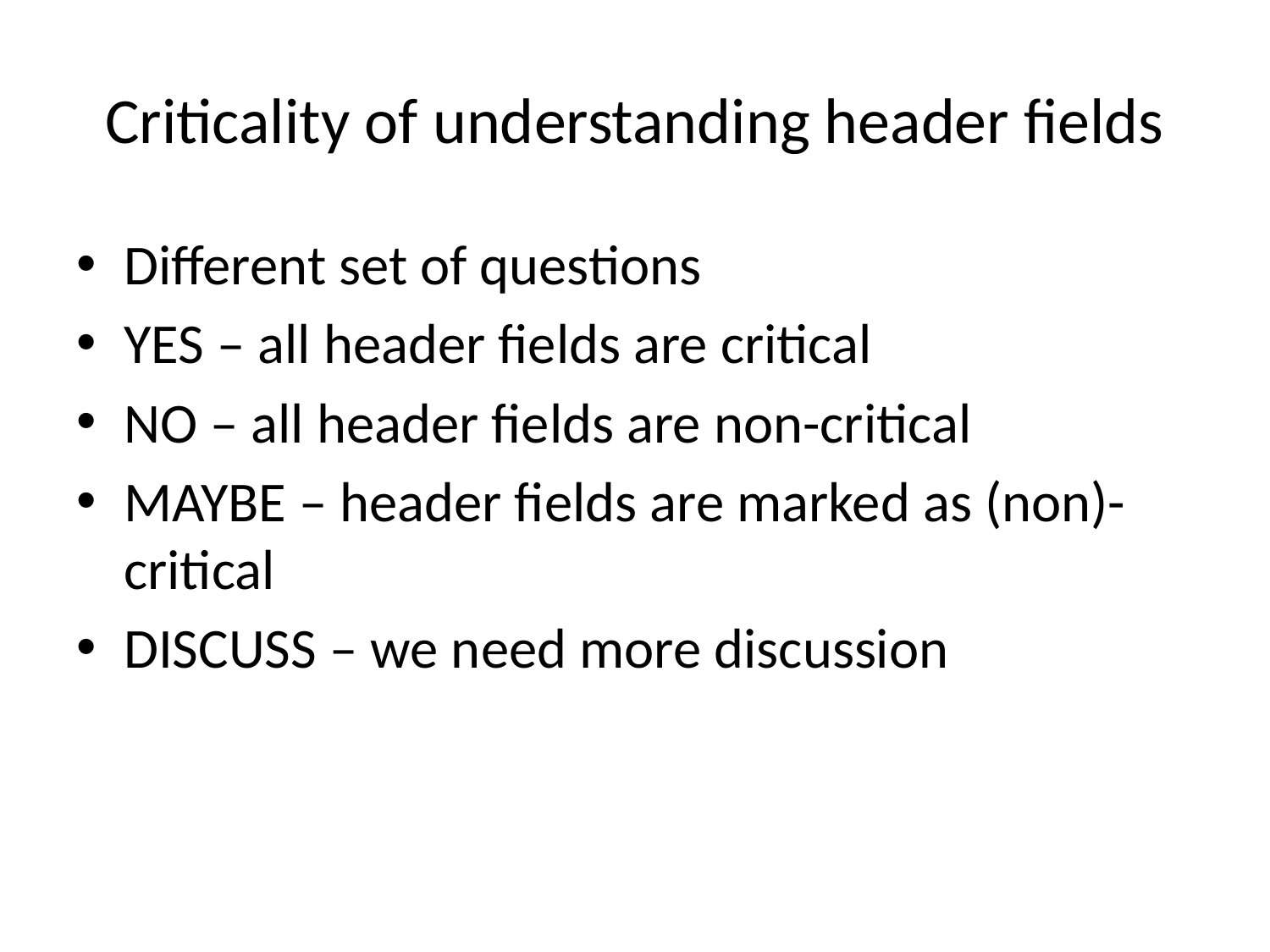

# Criticality of understanding header fields
Different set of questions
YES – all header fields are critical
NO – all header fields are non-critical
MAYBE – header fields are marked as (non)-critical
DISCUSS – we need more discussion